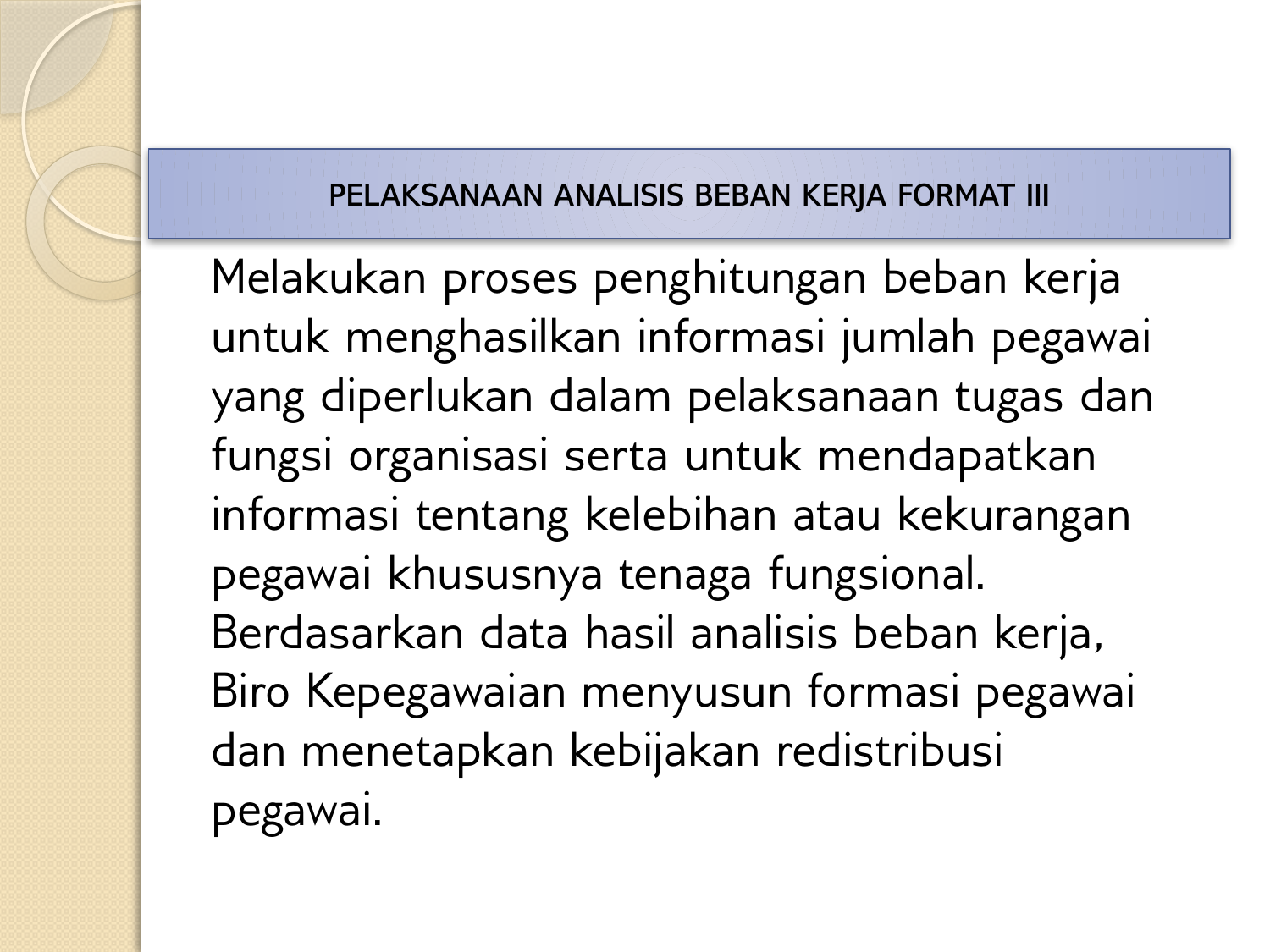

PELAKSANAAN ANALISIS BEBAN KERJA FORMAT III

Melakukan proses penghitungan beban kerja untuk menghasilkan informasi jumlah pegawai yang diperlukan dalam pelaksanaan tugas dan fungsi organisasi serta untuk mendapatkan informasi tentang kelebihan atau kekurangan pegawai khususnya tenaga fungsional. Berdasarkan data hasil analisis beban kerja, Biro Kepegawaian menyusun formasi pegawai dan menetapkan kebijakan redistribusi pegawai.